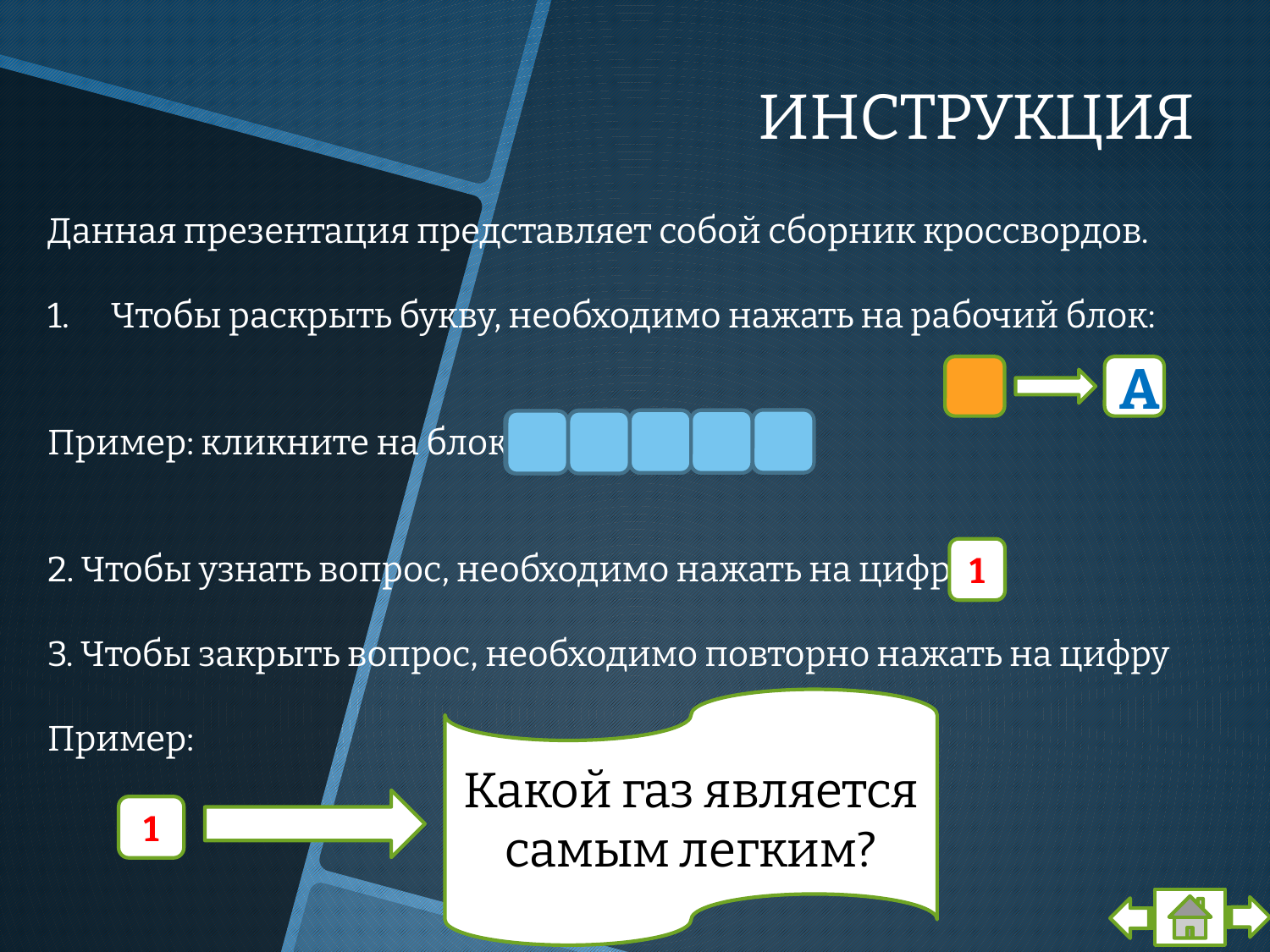

# ИНСТРУКЦИЯ
Данная презентация представляет собой сборник кроссвордов.

Чтобы раскрыть букву, необходимо нажать на рабочий блок:

Пример: кликните на блоки

2. Чтобы узнать вопрос, необходимо нажать на цифру

3. Чтобы закрыть вопрос, необходимо повторно нажать на цифру

Пример:

А

Я
И
И
М

Х

1
Какой газ является самым легким?

1